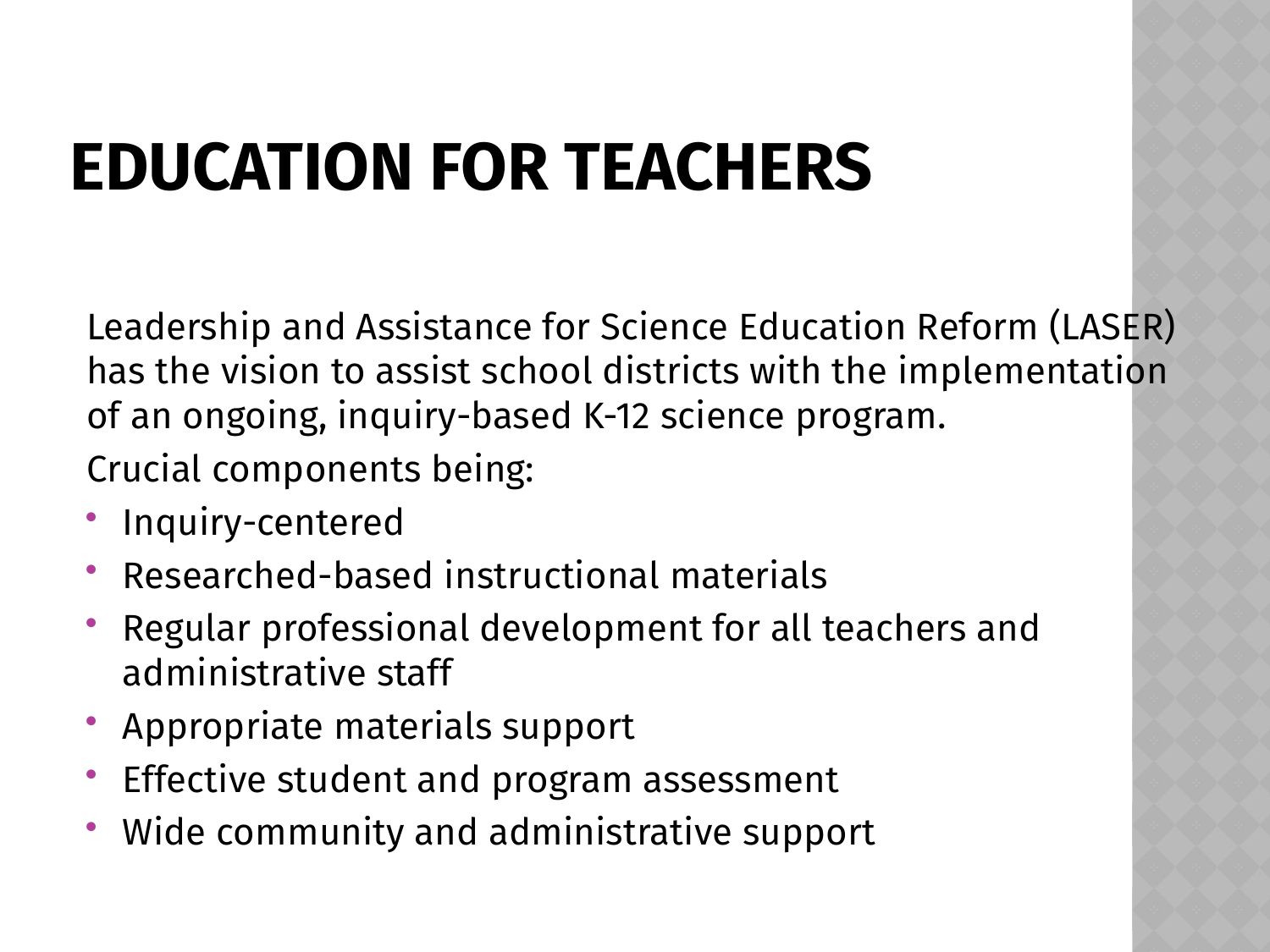

# Education for Teachers
Leadership and Assistance for Science Education Reform (LASER) has the vision to assist school districts with the implementation of an ongoing, inquiry-based K-12 science program.
Crucial components being:
Inquiry-centered
Researched-based instructional materials
Regular professional development for all teachers and administrative staff
Appropriate materials support
Effective student and program assessment
Wide community and administrative support